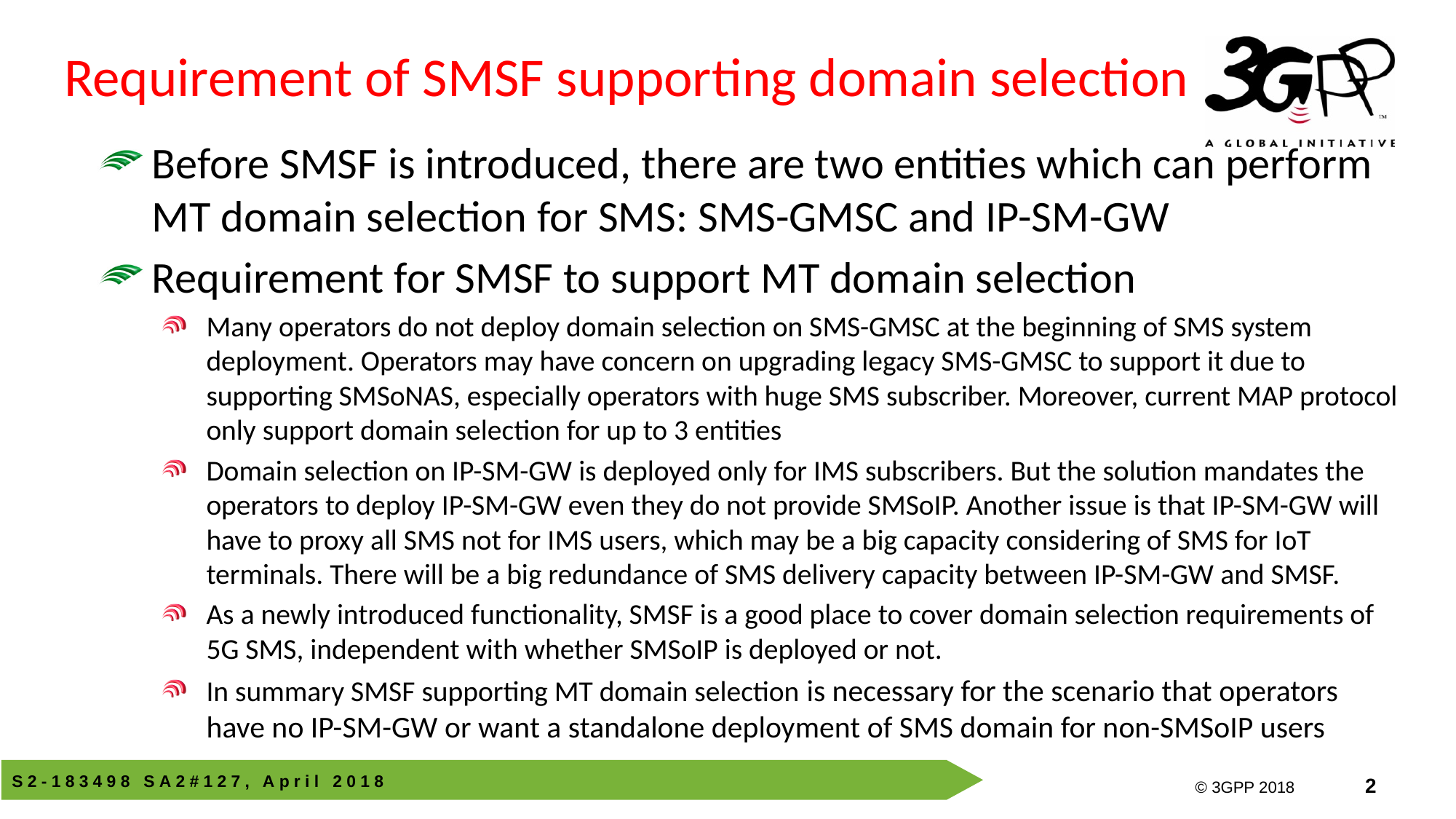

# Requirement of SMSF supporting domain selection
Before SMSF is introduced, there are two entities which can perform MT domain selection for SMS: SMS-GMSC and IP-SM-GW
Requirement for SMSF to support MT domain selection
Many operators do not deploy domain selection on SMS-GMSC at the beginning of SMS system deployment. Operators may have concern on upgrading legacy SMS-GMSC to support it due to supporting SMSoNAS, especially operators with huge SMS subscriber. Moreover, current MAP protocol only support domain selection for up to 3 entities
Domain selection on IP-SM-GW is deployed only for IMS subscribers. But the solution mandates the operators to deploy IP-SM-GW even they do not provide SMSoIP. Another issue is that IP-SM-GW will have to proxy all SMS not for IMS users, which may be a big capacity considering of SMS for IoT terminals. There will be a big redundance of SMS delivery capacity between IP-SM-GW and SMSF.
As a newly introduced functionality, SMSF is a good place to cover domain selection requirements of 5G SMS, independent with whether SMSoIP is deployed or not.
In summary SMSF supporting MT domain selection is necessary for the scenario that operators have no IP-SM-GW or want a standalone deployment of SMS domain for non-SMSoIP users